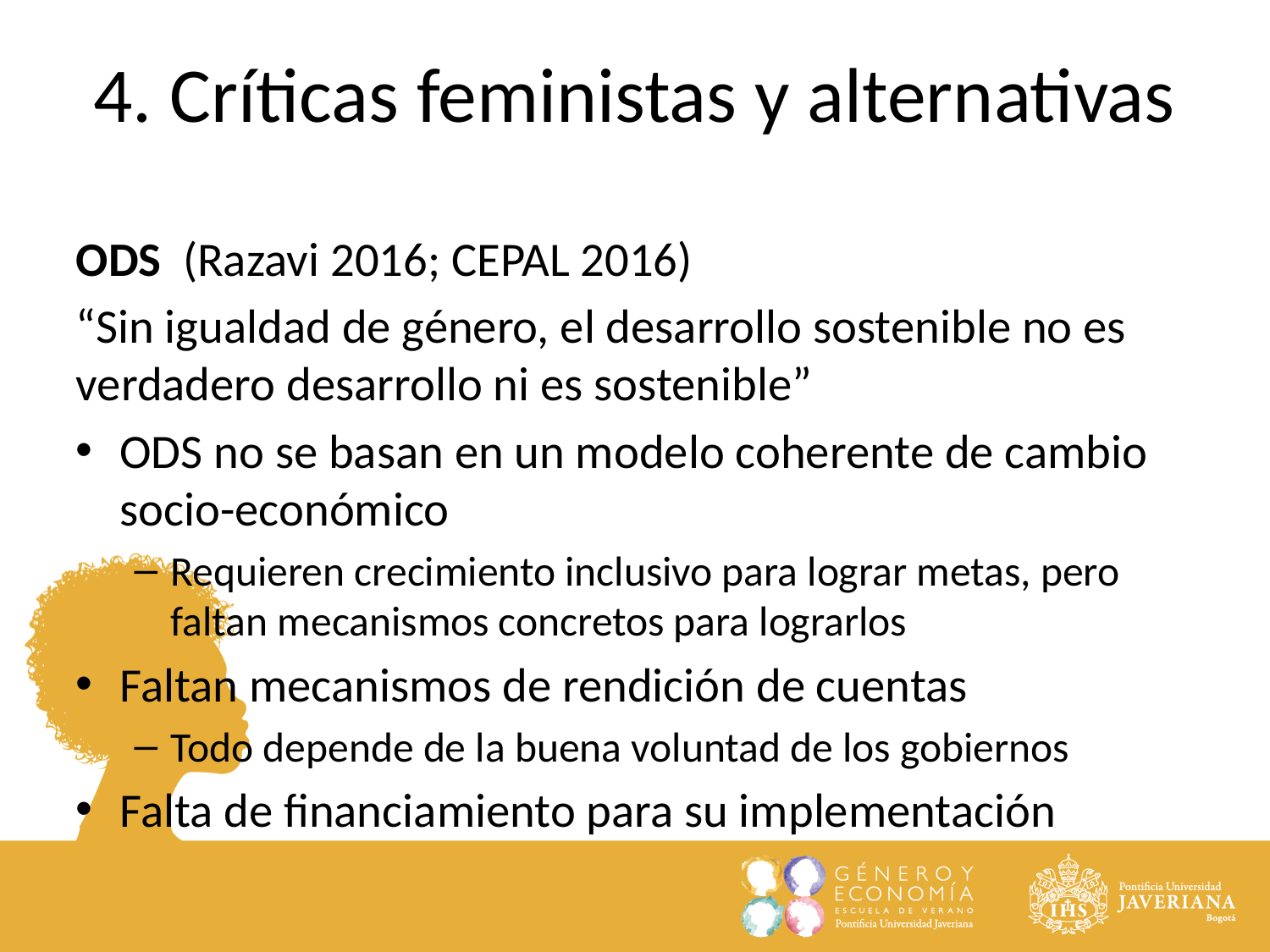

4. Críticas feministas y alternativas
ODS  (Razavi 2016; CEPAL 2016)
“Sin igualdad de género, el desarrollo sostenible no es verdadero desarrollo ni es sostenible”
ODS no se basan en un modelo coherente de cambio socio-económico
Requieren crecimiento inclusivo para lograr metas, pero faltan mecanismos concretos para lograrlos
Faltan mecanismos de rendición de cuentas
Todo depende de la buena voluntad de los gobiernos
Falta de financiamiento para su implementación